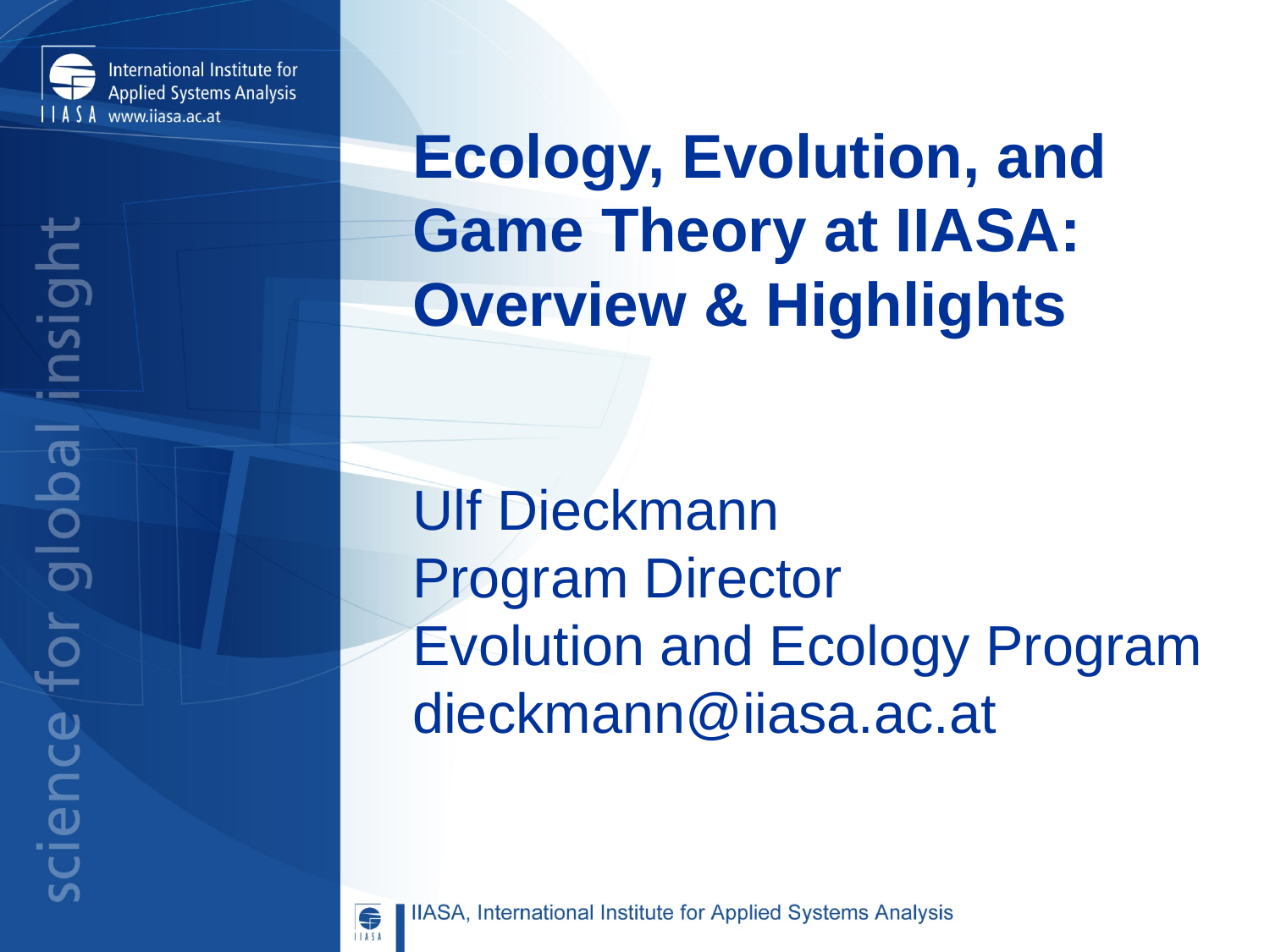

# Ecology, Evolution, and Game Theory at IIASA: Overview & Highlights Ulf Dieckmann Program Director Evolution and Ecology Program dieckmann@iiasa.ac.at